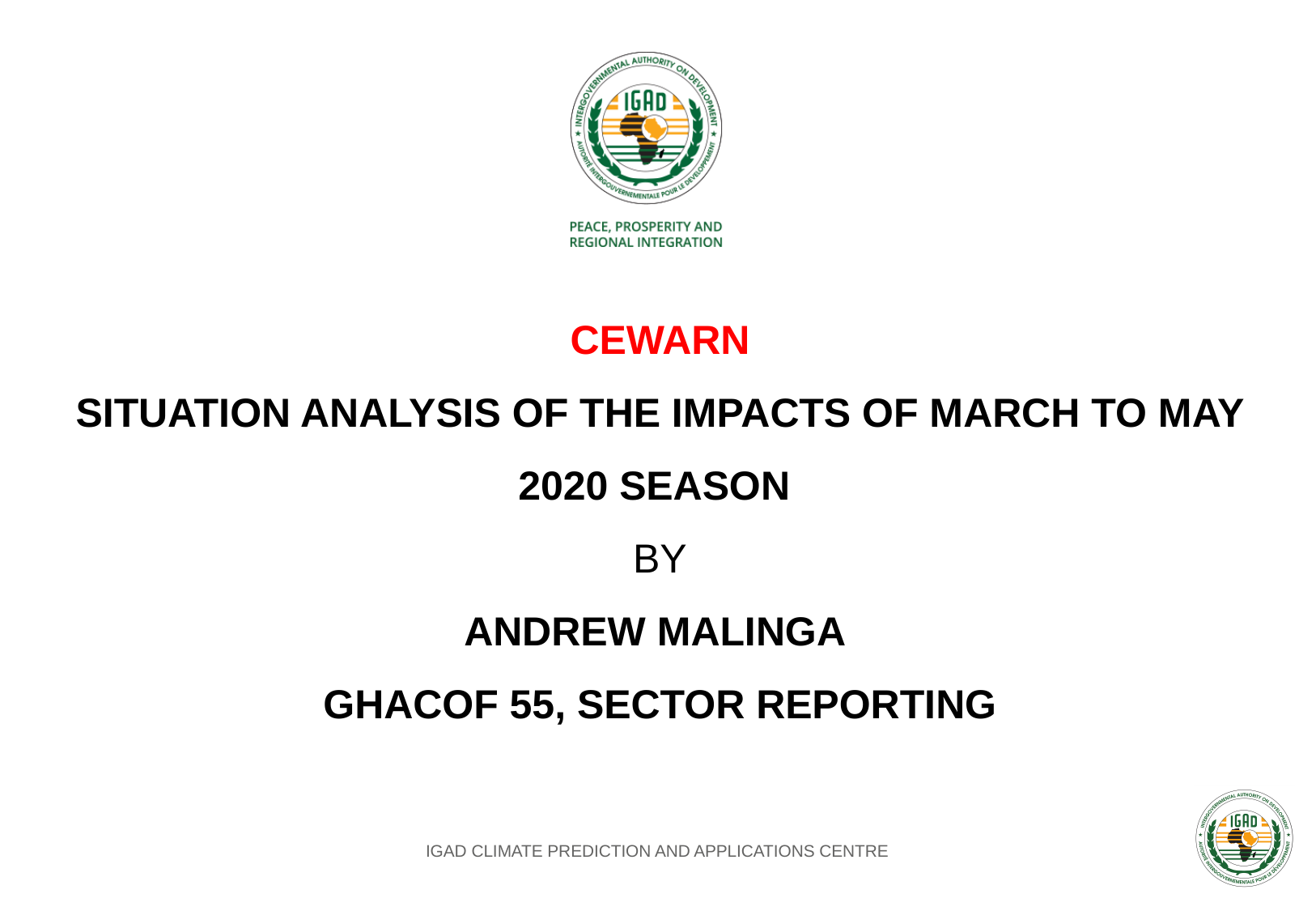

# cewarn situation analysis of the impacts of March to May 2020 season by ANDREW MALINGA ghacof 55, Sector reporting
IGAD CLIMATE PREDICTION AND APPLICATIONS CENTRE